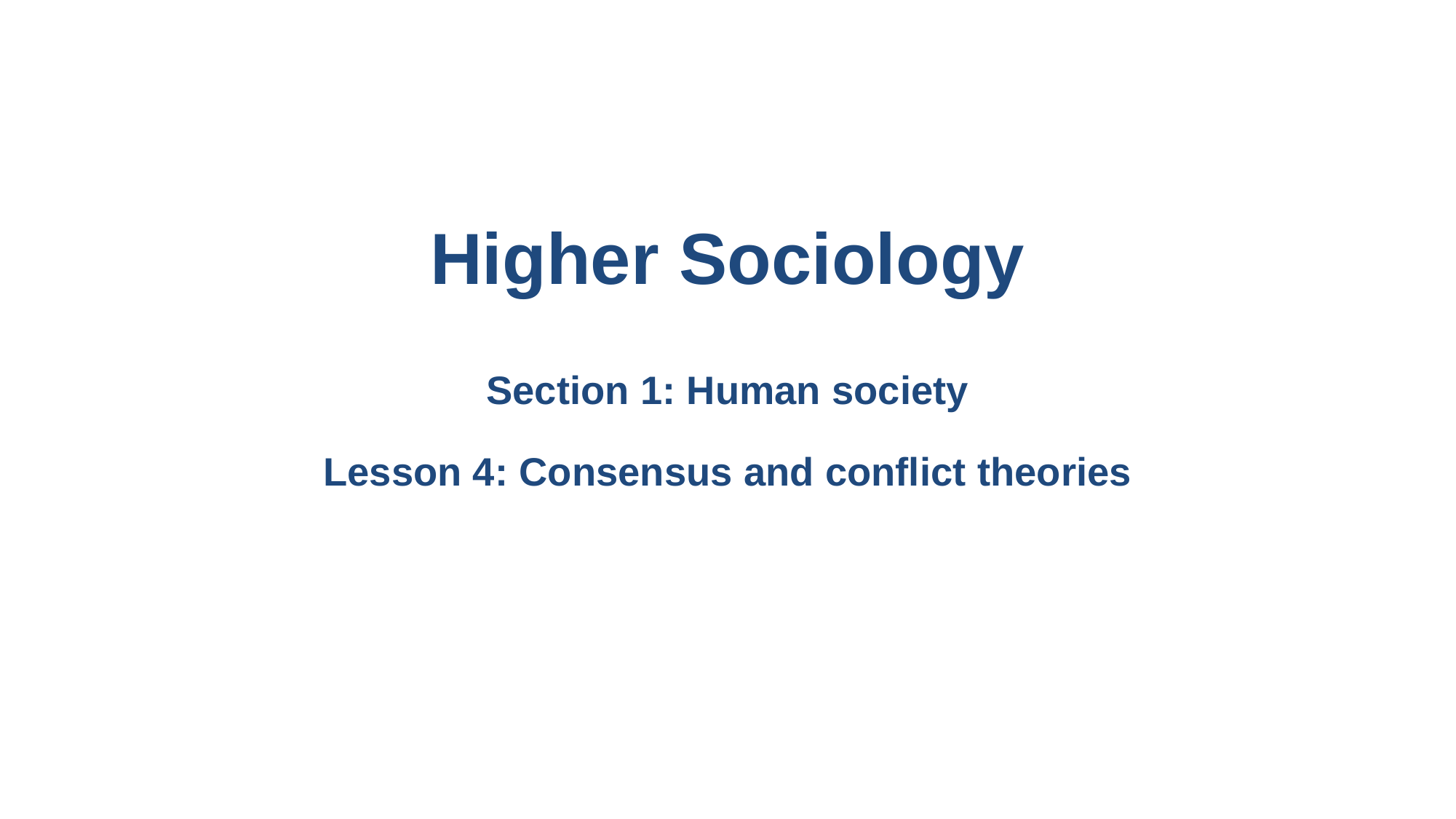

# Higher Sociology Section 1: Human society Lesson 4: Consensus and conflict theories